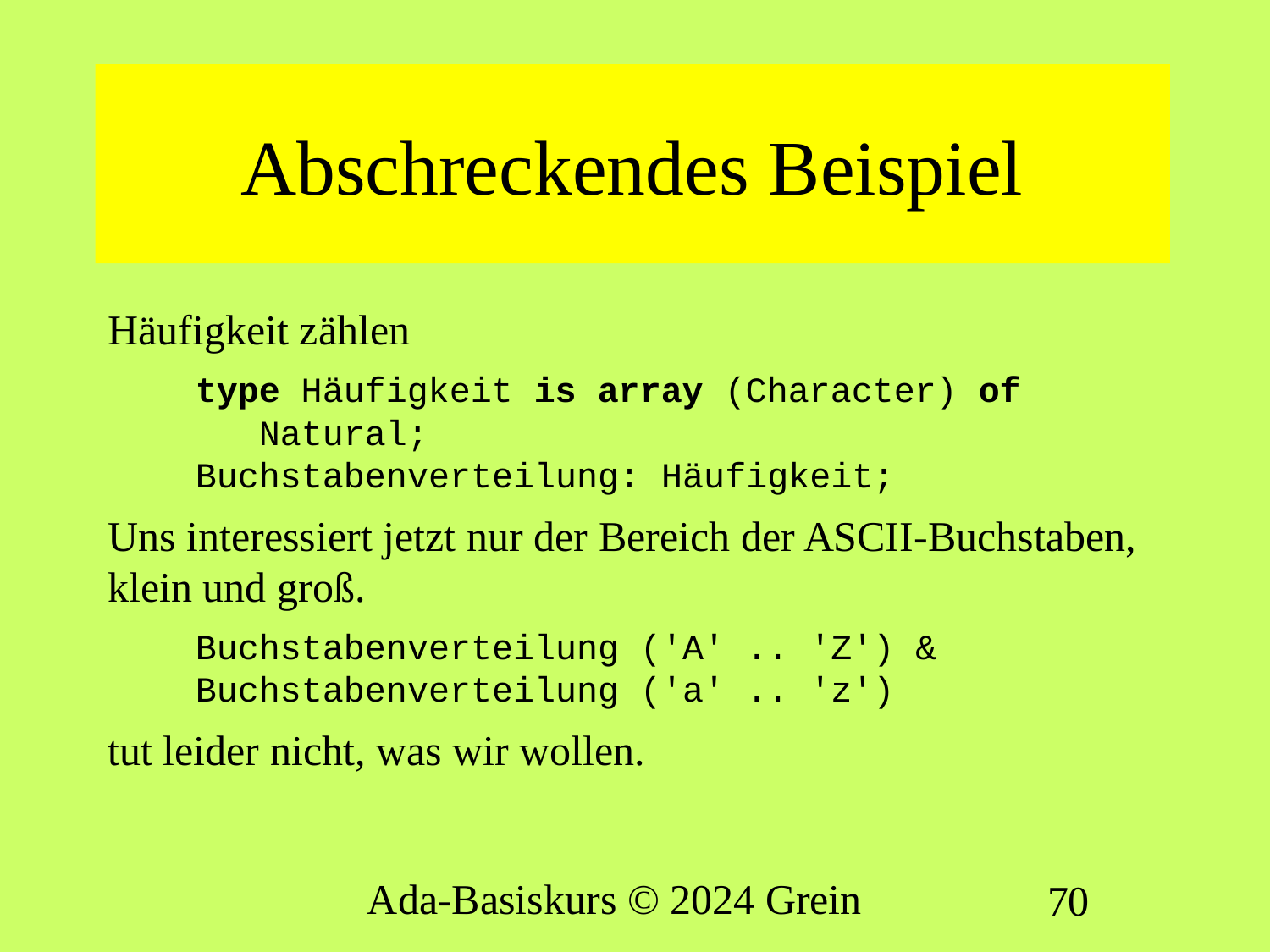

# Abschreckendes Beispiel
Häufigkeit zählen
type Häufigkeit is array (Character) of
   Natural;
Buchstabenverteilung: Häufigkeit;
Uns interessiert jetzt nur der Bereich der ASCII-Buchstaben, klein und groß.
Buchstabenverteilung ('A' .. 'Z') & Buchstabenverteilung ('a' .. 'z')
tut leider nicht, was wir wollen.
Ada-Basiskurs © 2024 Grein
70